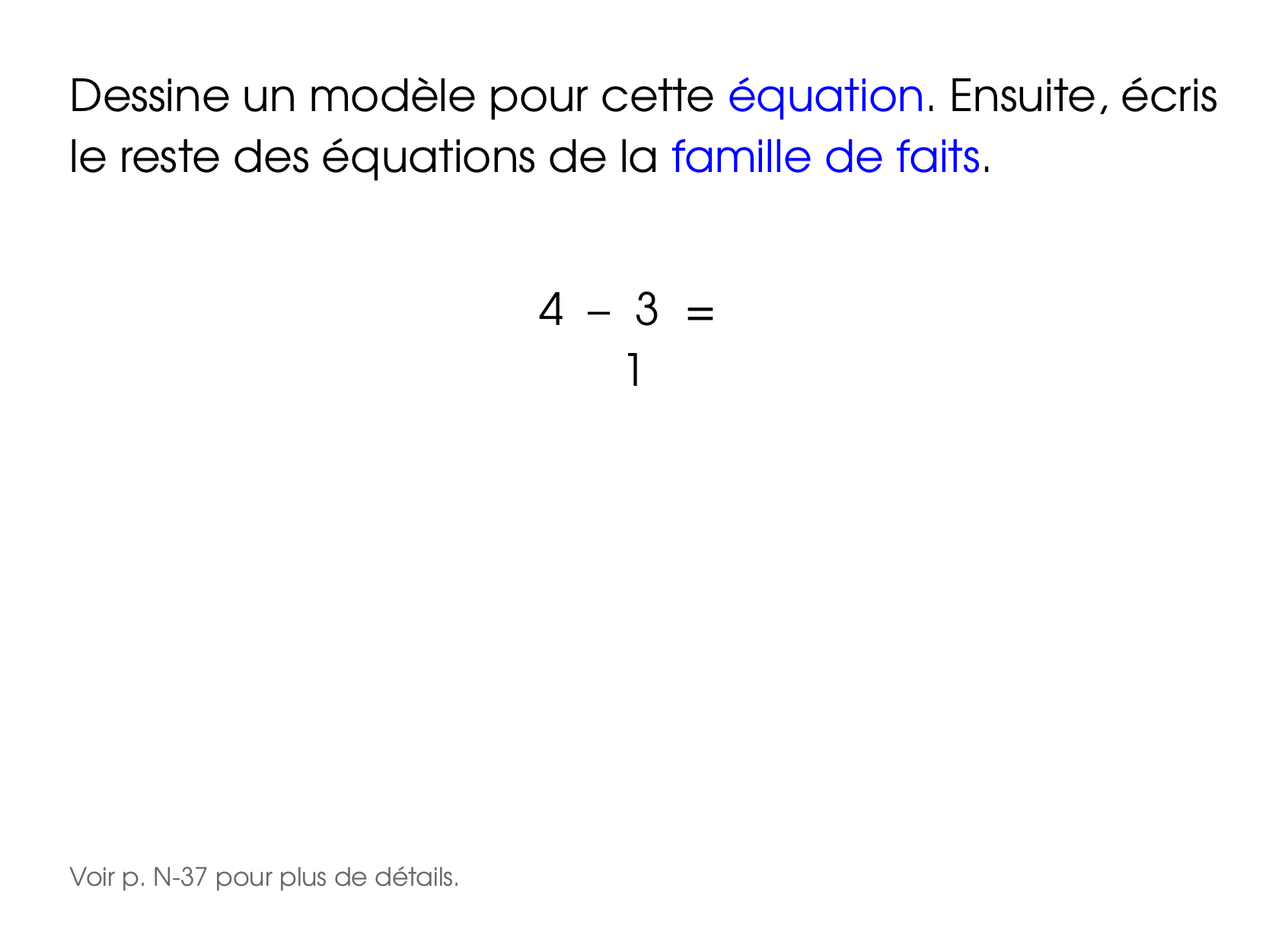

Dessine un modèle pour cette équation. Ensuite, écris le reste des équations de la famille de faits.
4  –  3  =  1
Voir p. N-37 pour plus de détails.